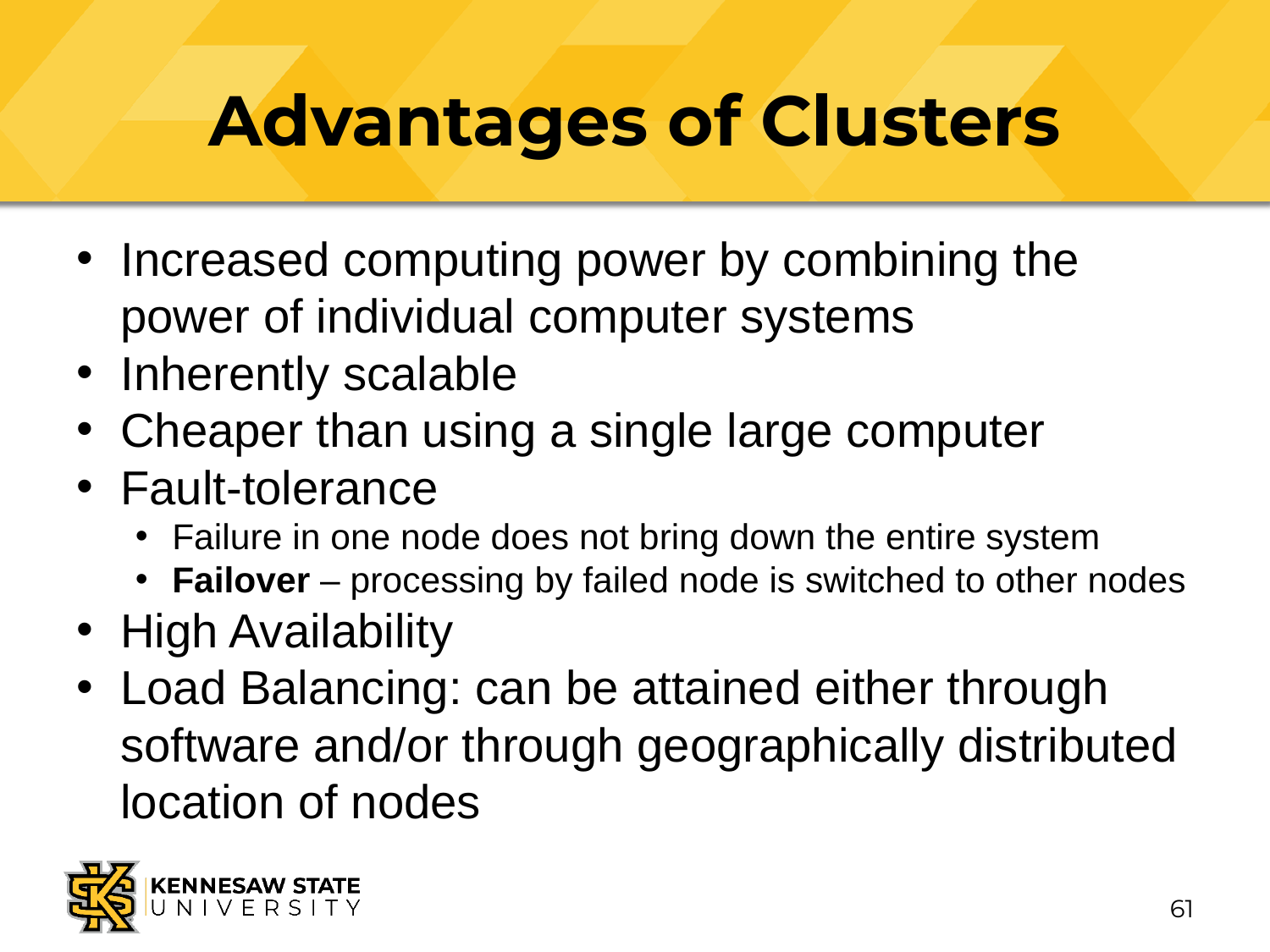

# Advantages of Clusters
Increased computing power by combining the power of individual computer systems
Inherently scalable
Cheaper than using a single large computer
Fault-tolerance
Failure in one node does not bring down the entire system
Failover – processing by failed node is switched to other nodes
High Availability
Load Balancing: can be attained either through software and/or through geographically distributed location of nodes

61